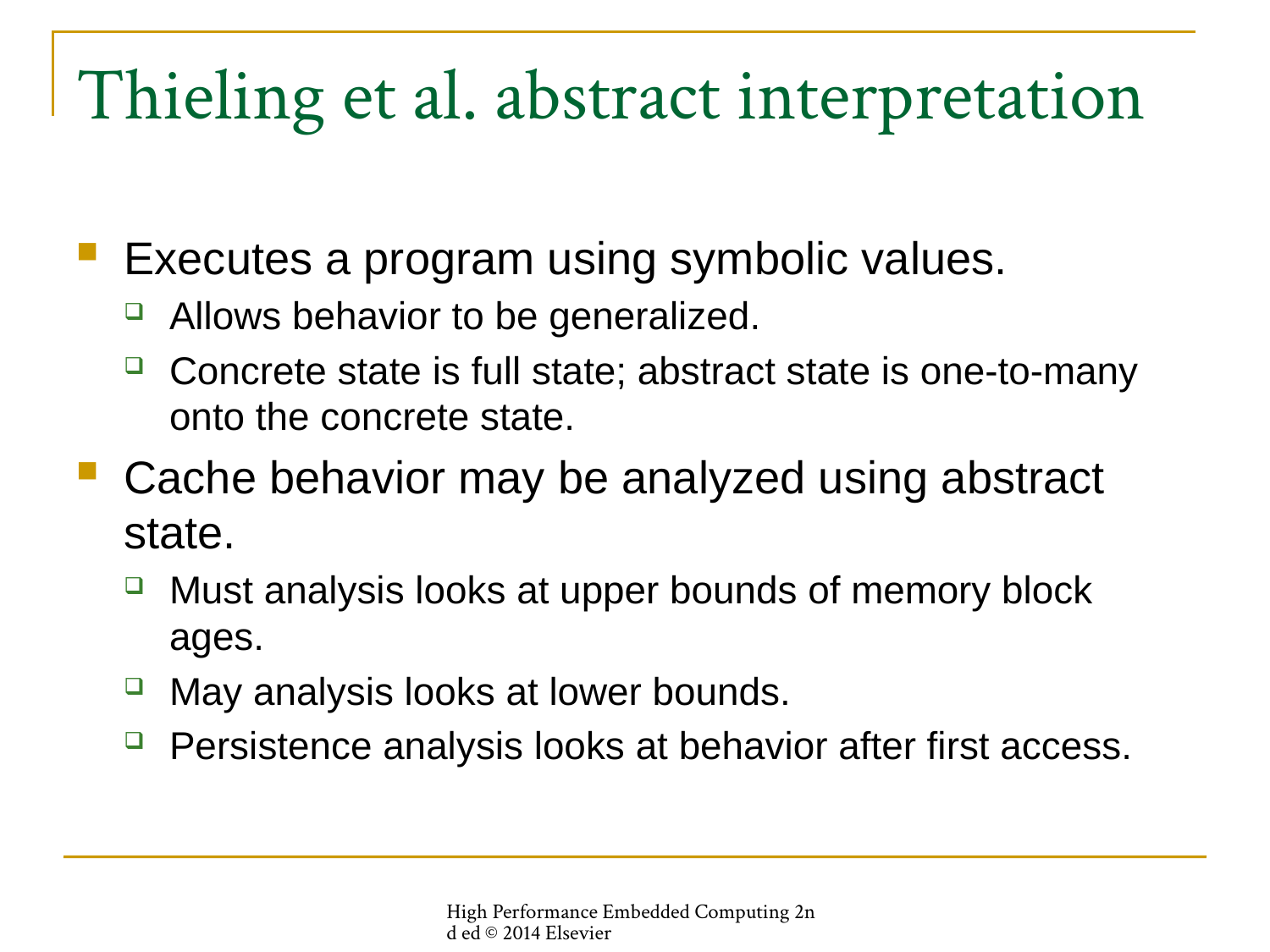

# Thieling et al. abstract interpretation
Executes a program using symbolic values.
Allows behavior to be generalized.
Concrete state is full state; abstract state is one-to-many onto the concrete state.
Cache behavior may be analyzed using abstract state.
Must analysis looks at upper bounds of memory block ages.
May analysis looks at lower bounds.
Persistence analysis looks at behavior after first access.
High Performance Embedded Computing 2nd ed © 2014 Elsevier